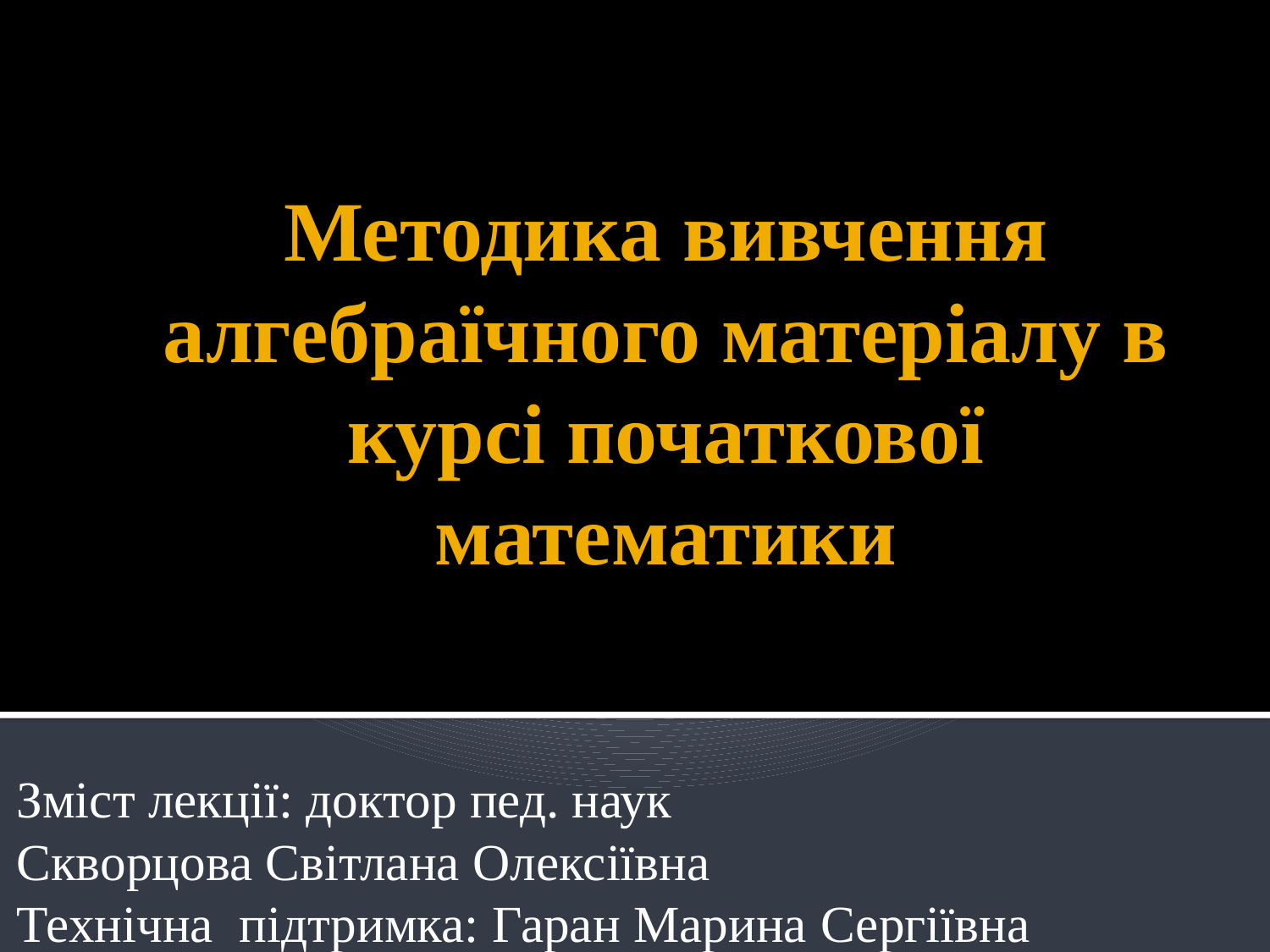

# Методика вивчення алгебраїчного матеріалу в курсі початкової математики
Зміст лекції: доктор пед. наук
Скворцова Світлана Олексіївна
Технічна  підтримка: Гаран Марина Сергіївна